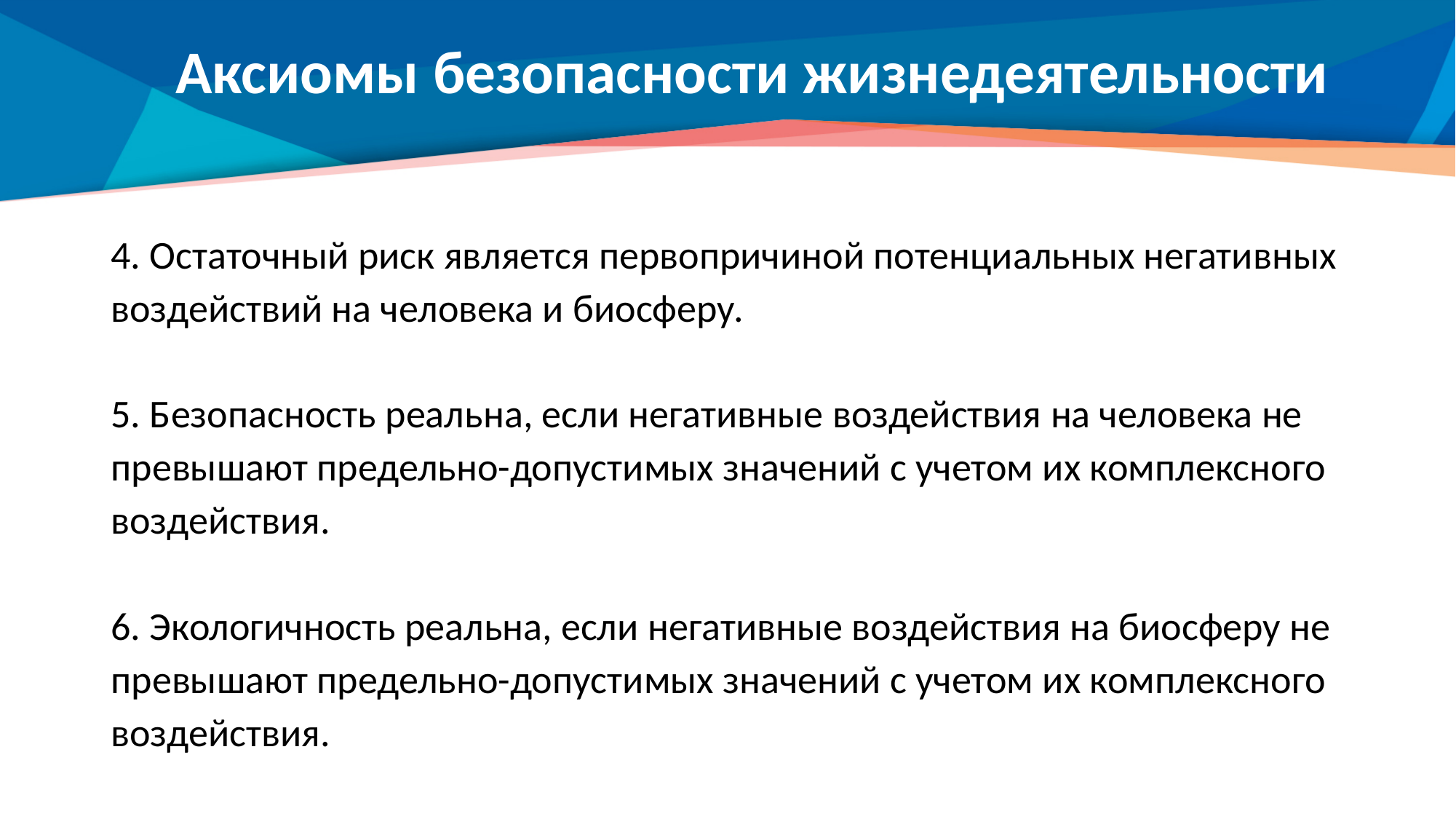

# Аксиомы безопасности жизнедеятельности
4. Остаточный риск является первопричиной потенциальных негативных воздействий на человека и биосферу.

5. Безопасность реальна, если негативные воздействия на человека не превышают предельно-допустимых значений с учетом их комплексного воздействия.

6. Экологичность реальна, если негативные воздействия на биосферу не превышают предельно-допустимых значений с учетом их комплексного воздействия.